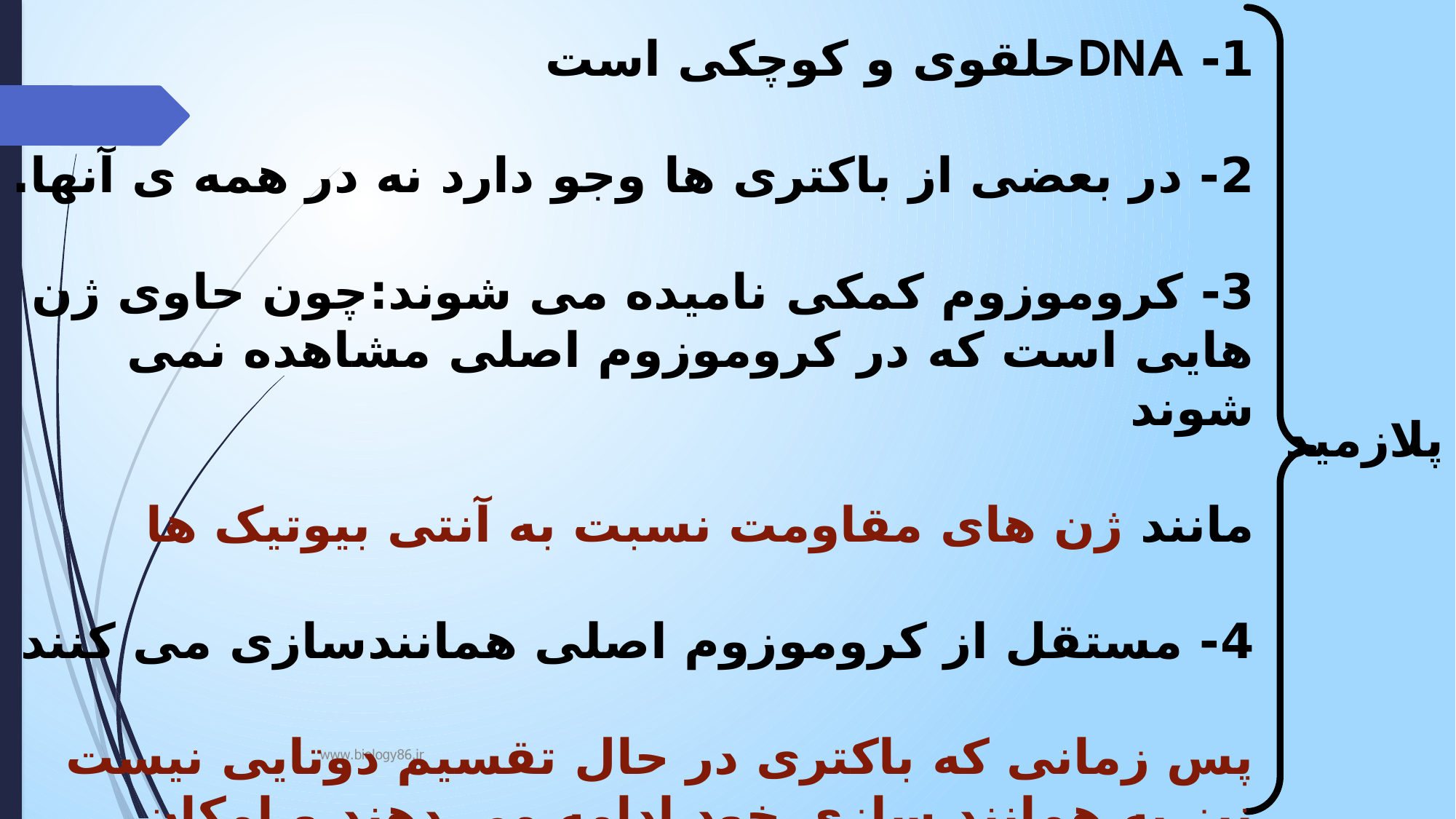

# پلازمید

1- DNAحلقوی و کوچکی است

2- در بعضی از باکتری ها وجو دارد نه در همه ی آنها.

3- کروموزوم کمکی نامیده می شوند:چون حاوی ژن هایی است که در کروموزوم اصلی مشاهده نمی شوند

مانند ژن های مقاومت نسبت به آنتی بیوتیک ها

4- مستقل از کروموزوم اصلی همانندسازی می کنند

پس زمانی که باکتری در حال تقسیم دوتایی نیست نیز به همانند سازی خود ادامه می دهند و امکان همانند سازی دائمی ژن را فراهم می کنند.
www.biology86.ir